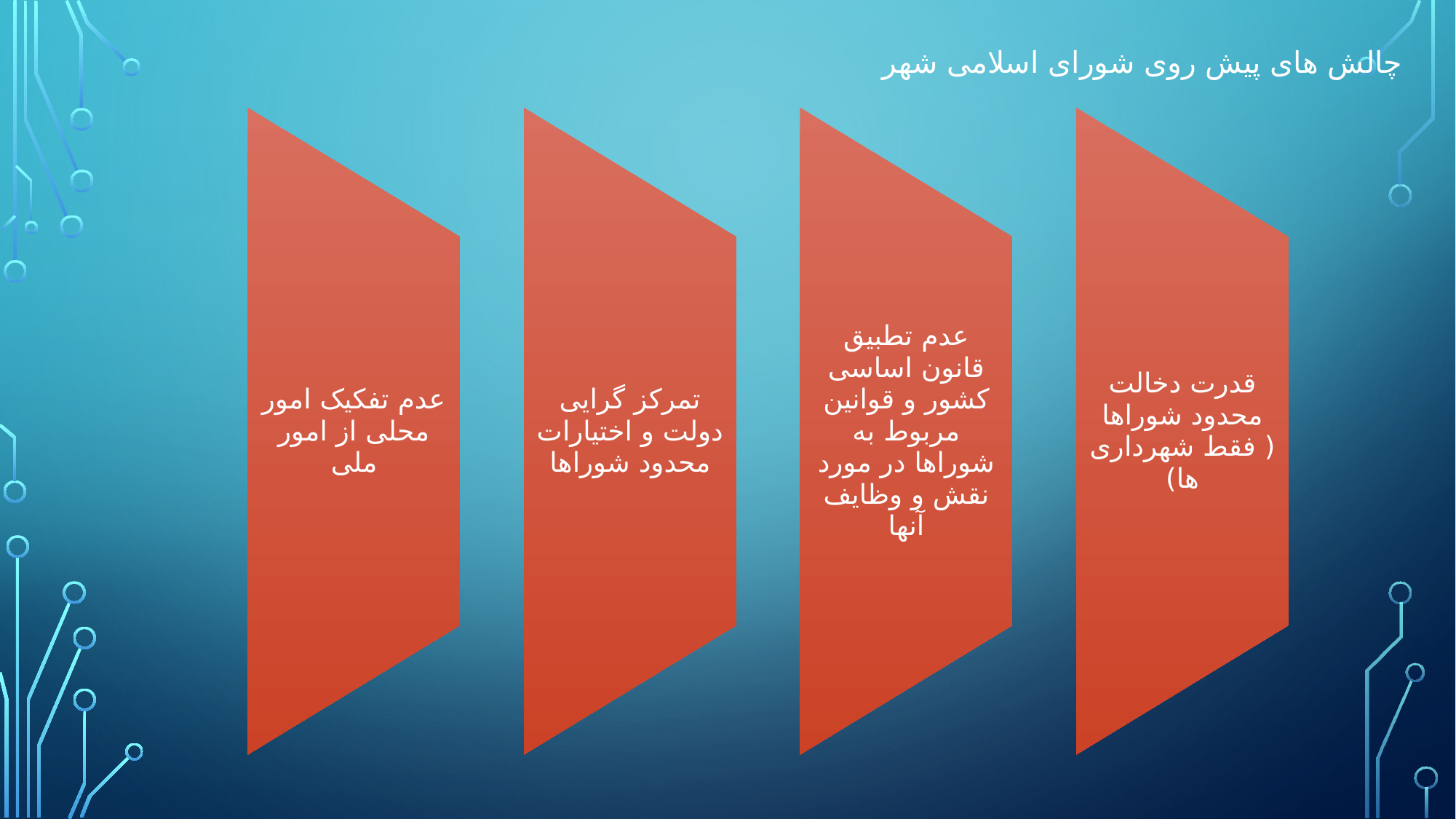

چالش های پیش روی شورای اسلامی شهر
عدم تفکیک امور محلی از امور ملی
عدم تطبیق قانون اساسی کشور و قوانین مربوط به شوراها در مورد نقش و وظایف آنها
قدرت دخالت محدود شوراها ( فقط شهرداری ها)
تمرکز گرایی دولت و اختیارات محدود شوراها